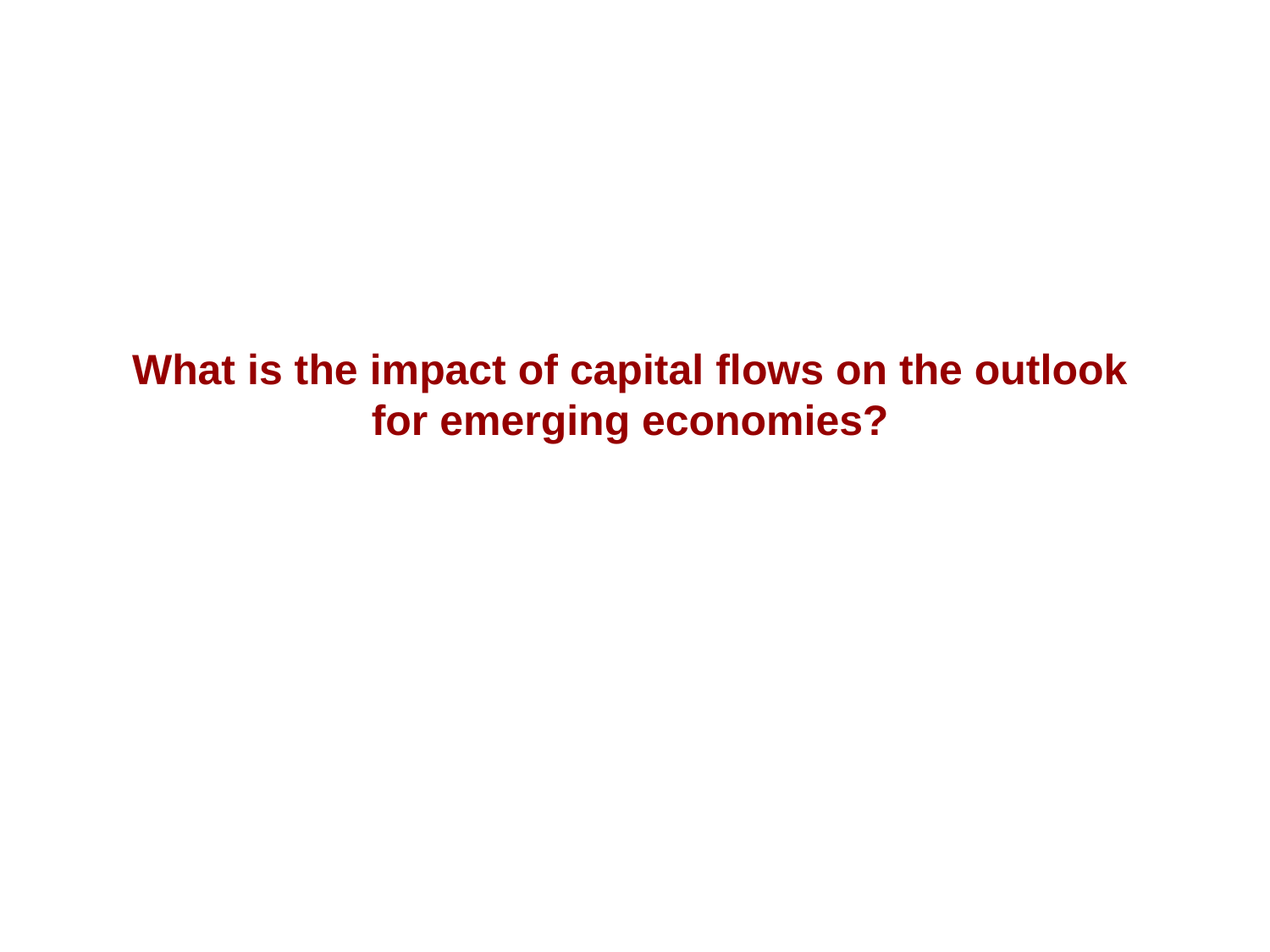

What is the impact of capital flows on the outlook
for emerging economies?